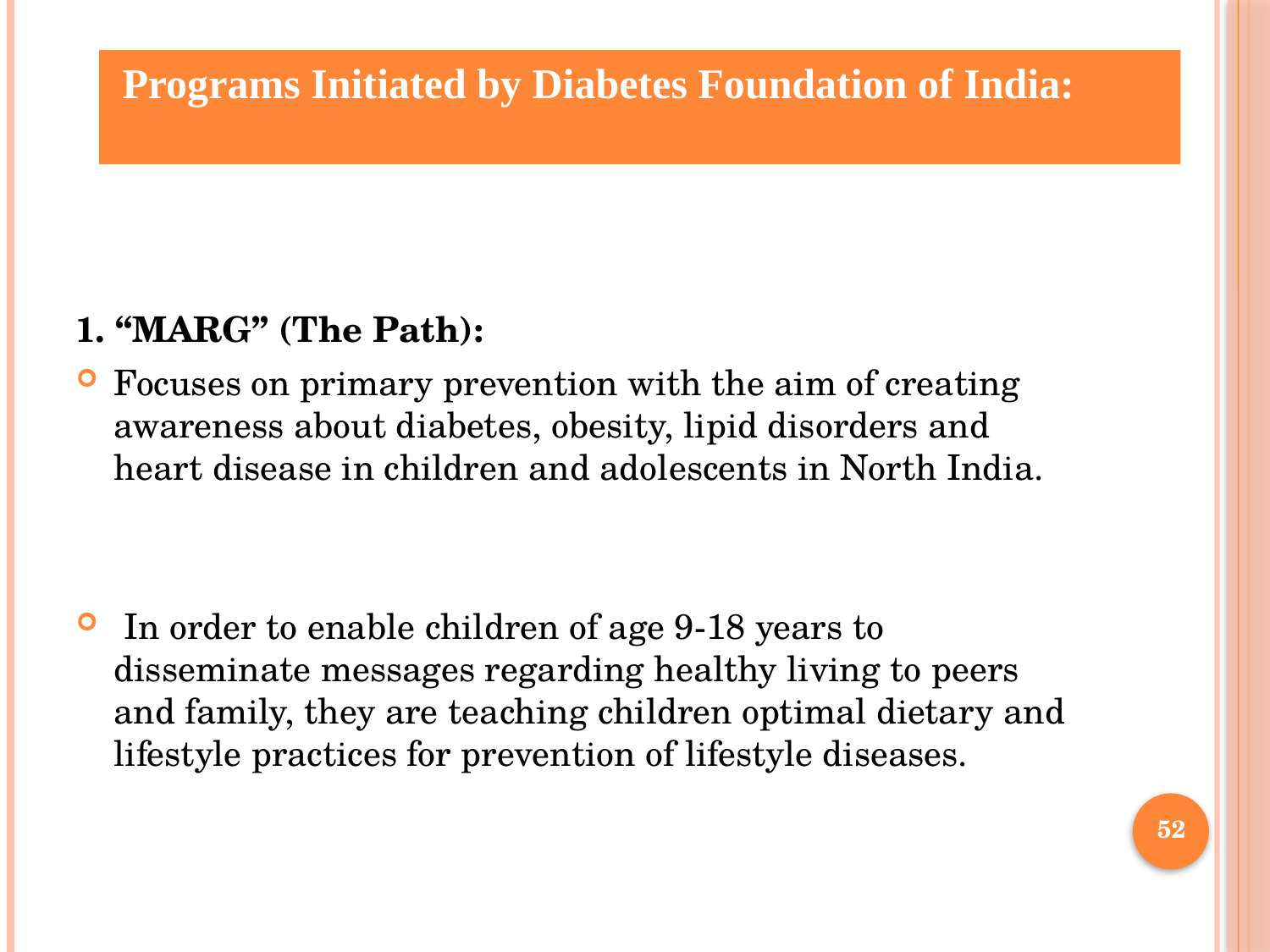

Programs Initiated by Diabetes Foundation of India:

#

1. “MARG” (The Path):
Focuses on primary prevention with the aim of creating awareness about diabetes, obesity, lipid disorders and heart disease in children and adolescents in North India.

 In order to enable children of age 9-18 years to disseminate messages regarding healthy living to peers and family, they are teaching children optimal dietary and lifestyle practices for prevention of lifestyle diseases.

52